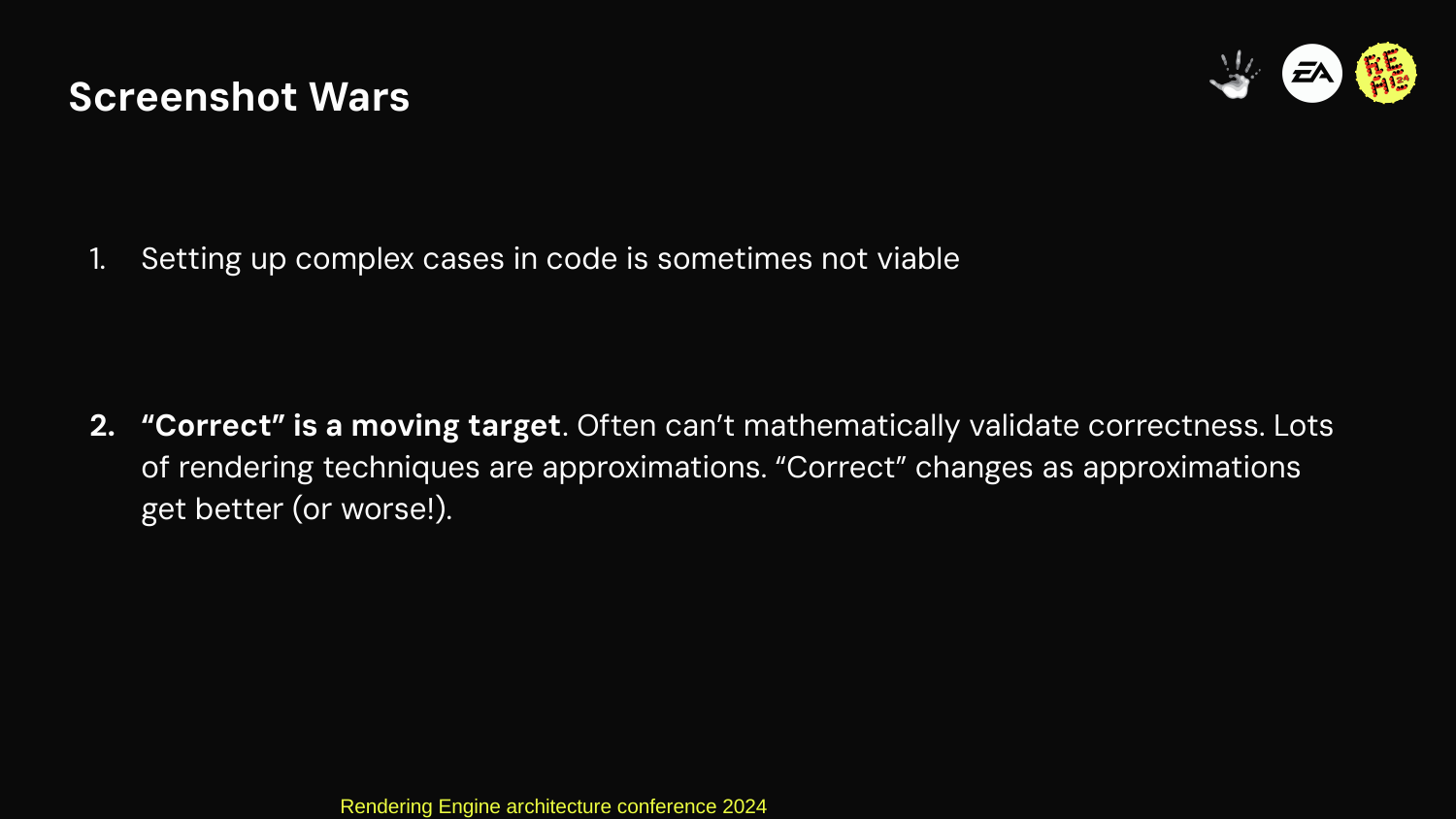

# Screenshot Wars
Setting up complex cases in code is sometimes not viable

“Correct” is a moving target. Often can’t mathematically validate correctness. Lots of rendering techniques are approximations. “Correct” changes as approximations get better (or worse!).